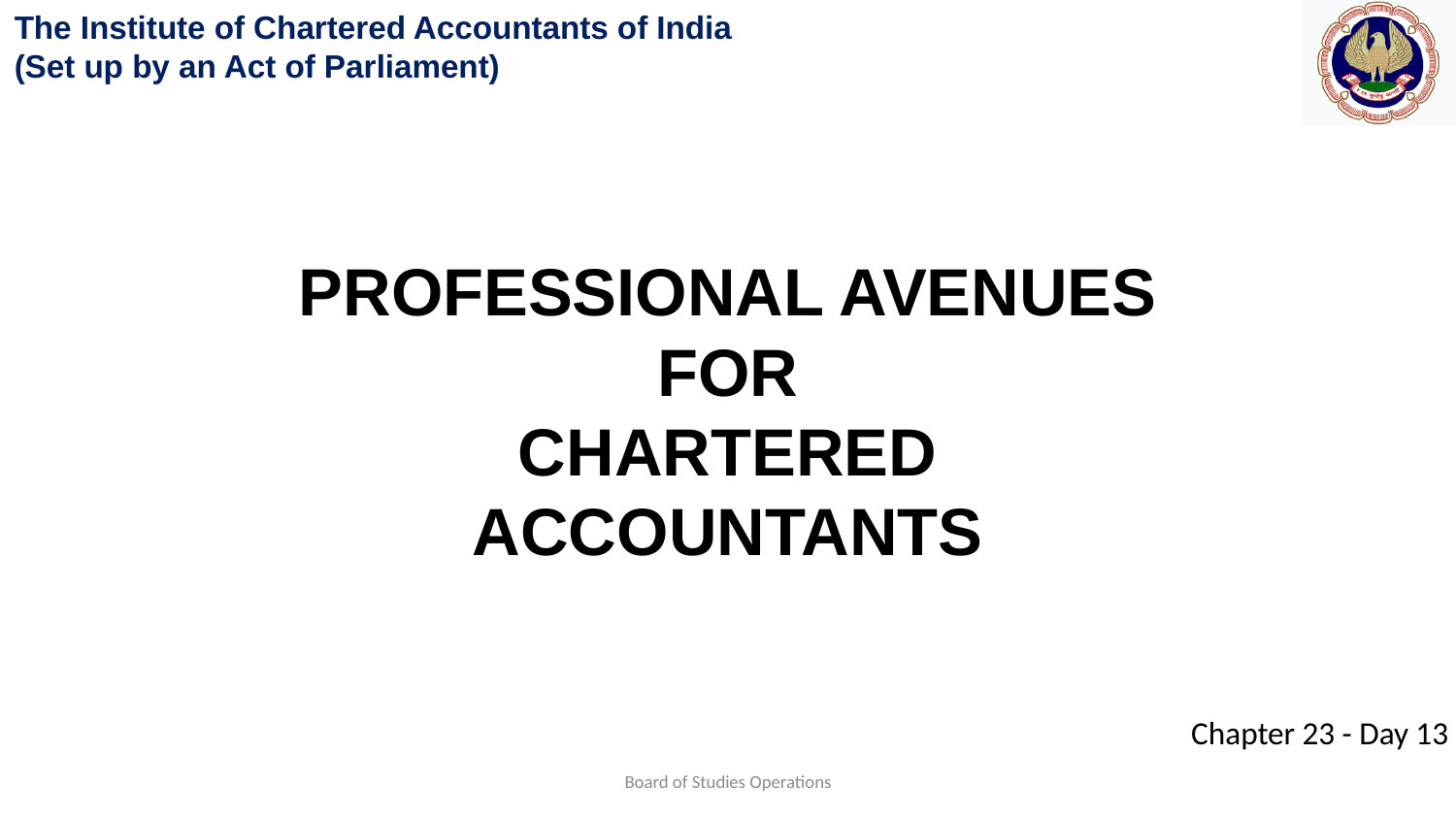

PROFESSIONAL AVENUES FOR
CHARTERED ACCOUNTANTS
Board of Studies Operations